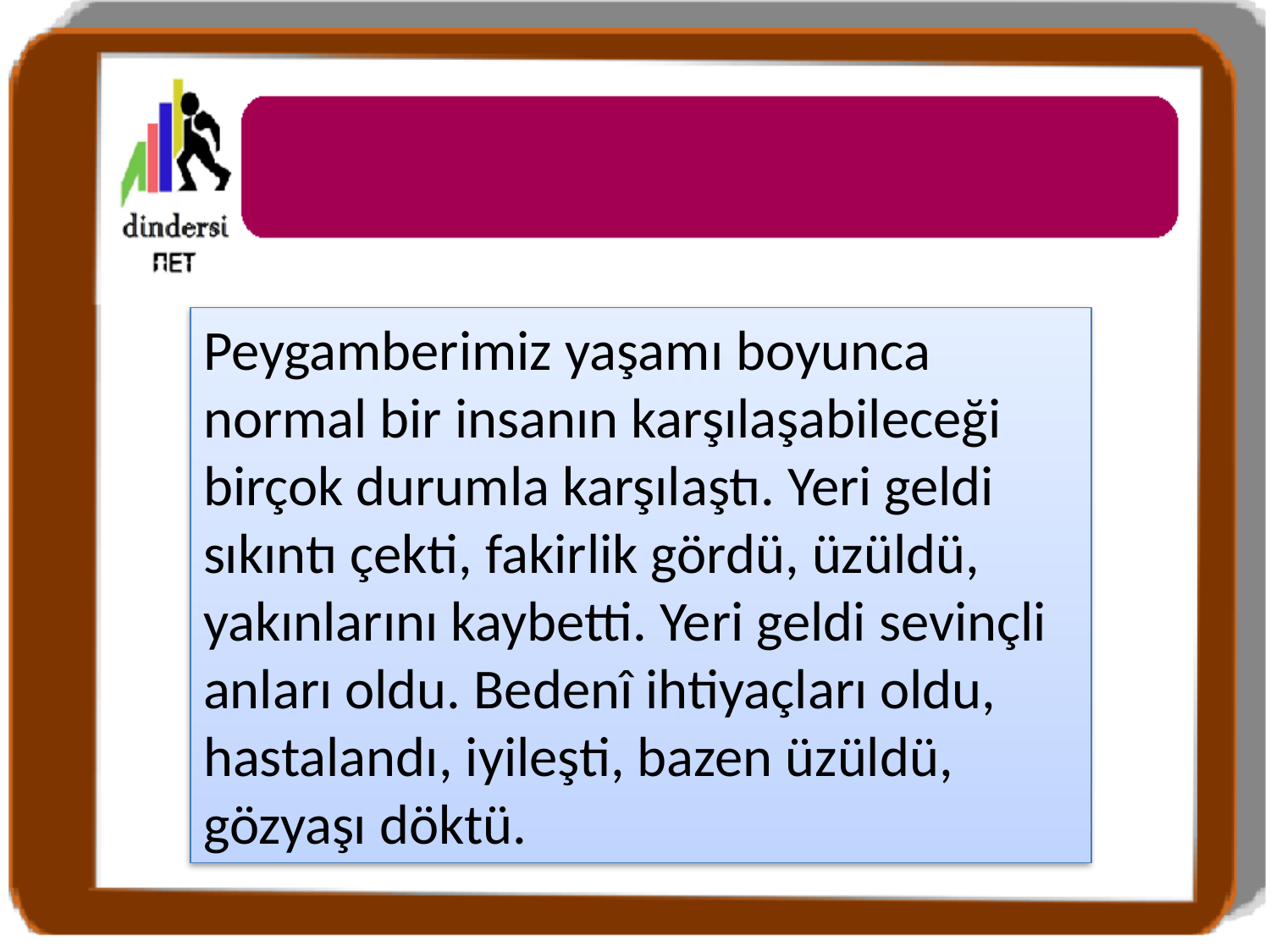

Peygamberimiz yaşamı boyunca normal bir insanın karşılaşabileceği birçok durumla karşılaştı. Yeri geldi sıkıntı çekti, fakirlik gördü, üzüldü, yakınlarını kaybetti. Yeri geldi sevinçli anları oldu. Bedenî ihtiyaçları oldu, hastalandı, iyileşti, bazen üzüldü, gözyaşı döktü.